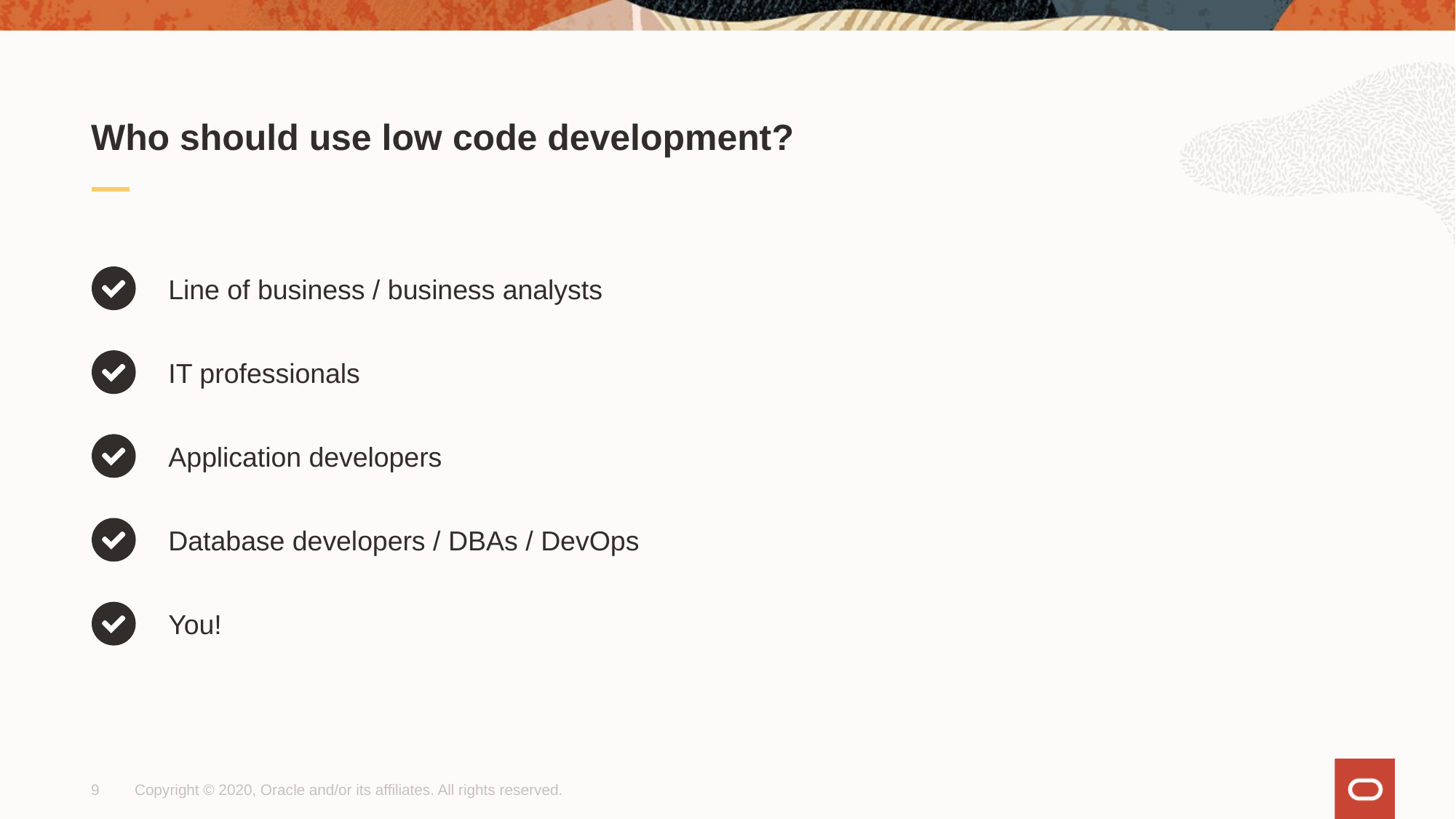

Who should use low code development?
Line of business / business analysts

IT professionals

Application developers

Database developers / DBAs / DevOps

You!

9
Copyright © 2020, Oracle and/or its affiliates. All rights reserved.